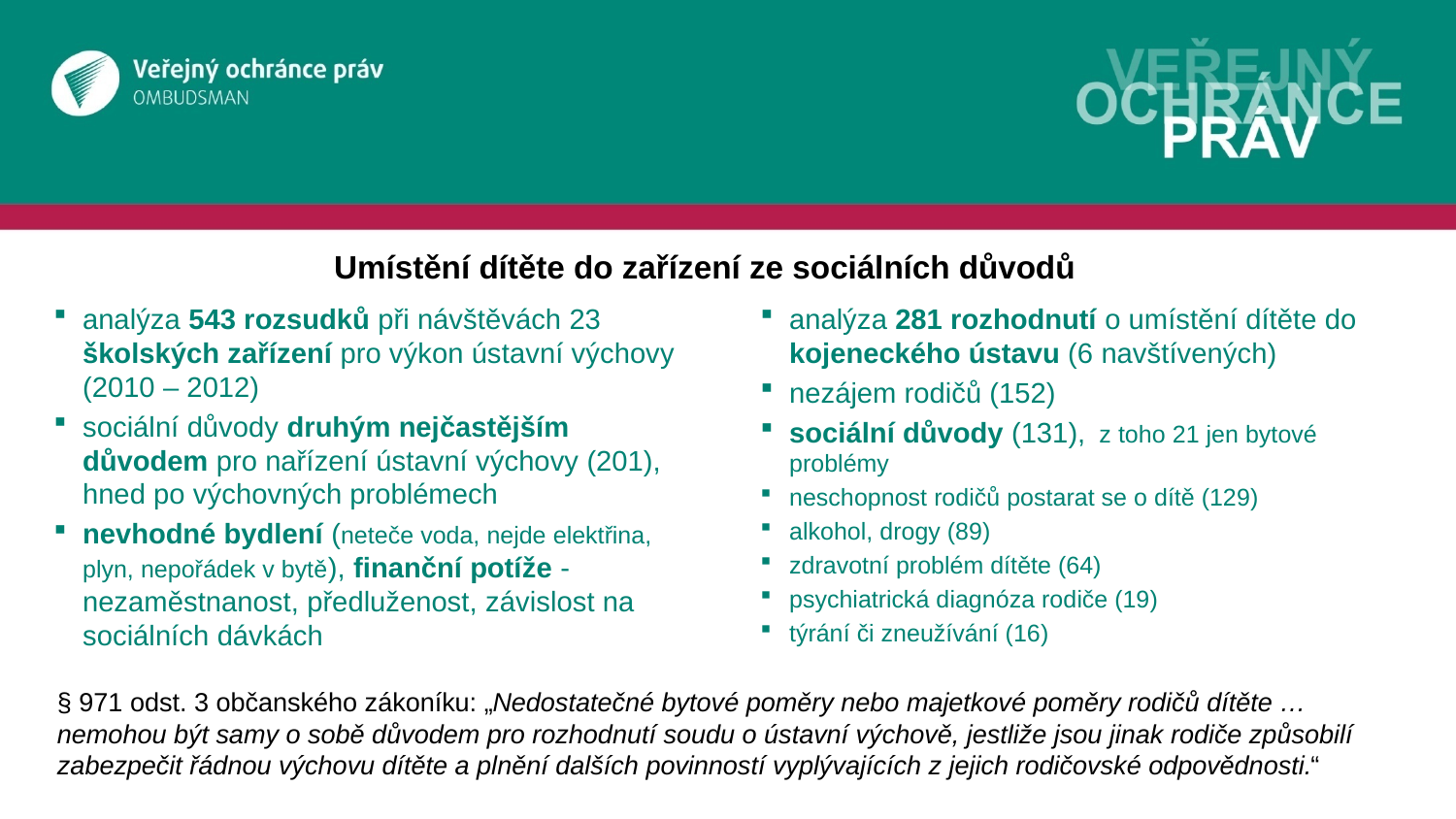

# Umístění dítěte do zařízení ze sociálních důvodů
analýza 543 rozsudků při návštěvách 23 školských zařízení pro výkon ústavní výchovy (2010 – 2012)
sociální důvody druhým nejčastějším důvodem pro nařízení ústavní výchovy (201), hned po výchovných problémech
nevhodné bydlení (neteče voda, nejde elektřina, plyn, nepořádek v bytě), finanční potíže - nezaměstnanost, předluženost, závislost na sociálních dávkách
analýza 281 rozhodnutí o umístění dítěte do kojeneckého ústavu (6 navštívených)
nezájem rodičů (152)
sociální důvody (131),  z toho 21 jen bytové problémy
neschopnost rodičů postarat se o dítě (129)
alkohol, drogy (89)
zdravotní problém dítěte (64)
psychiatrická diagnóza rodiče (19)
týrání či zneužívání (16)
§ 971 odst. 3 občanského zákoníku: „Nedostatečné bytové poměry nebo majetkové poměry rodičů dítěte … nemohou být samy o sobě důvodem pro rozhodnutí soudu o ústavní výchově, jestliže jsou jinak rodiče způsobilí zabezpečit řádnou výchovu dítěte a plnění dalších povinností vyplývajících z jejich rodičovské odpovědnosti.“